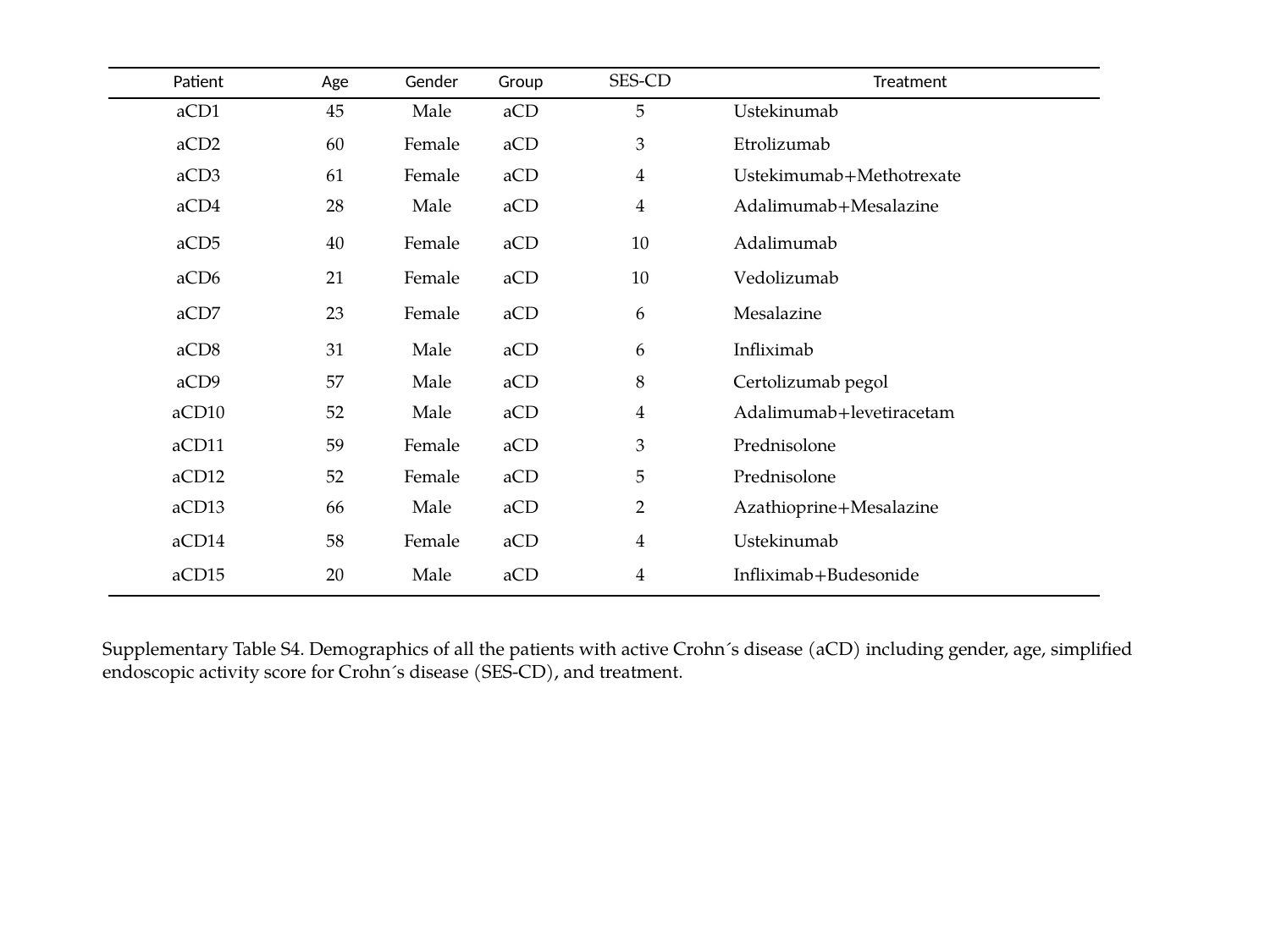

| Patient | Age | Gender | Group | SES-CD | Treatment |
| --- | --- | --- | --- | --- | --- |
| aCD1 | 45 | Male | aCD | 5 | Ustekinumab |
| aCD2 | 60 | Female | aCD | 3 | Etrolizumab |
| aCD3 | 61 | Female | aCD | 4 | Ustekimumab+Methotrexate |
| aCD4 | 28 | Male | aCD | 4 | Adalimumab+Mesalazine |
| aCD5 | 40 | Female | aCD | 10 | Adalimumab |
| aCD6 | 21 | Female | aCD | 10 | Vedolizumab |
| aCD7 | 23 | Female | aCD | 6 | Mesalazine |
| aCD8 | 31 | Male | aCD | 6 | Infliximab |
| aCD9 | 57 | Male | aCD | 8 | Certolizumab pegol |
| aCD10 | 52 | Male | aCD | 4 | Adalimumab+levetiracetam |
| aCD11 | 59 | Female | aCD | 3 | Prednisolone |
| aCD12 | 52 | Female | aCD | 5 | Prednisolone |
| aCD13 | 66 | Male | aCD | 2 | Azathioprine+Mesalazine |
| aCD14 | 58 | Female | aCD | 4 | Ustekinumab |
| aCD15 | 20 | Male | aCD | 4 | Infliximab+Budesonide |
Supplementary Table S4. Demographics of all the patients with active Crohn´s disease (aCD) including gender, age, simplified endoscopic activity score for Crohn´s disease (SES-CD), and treatment.